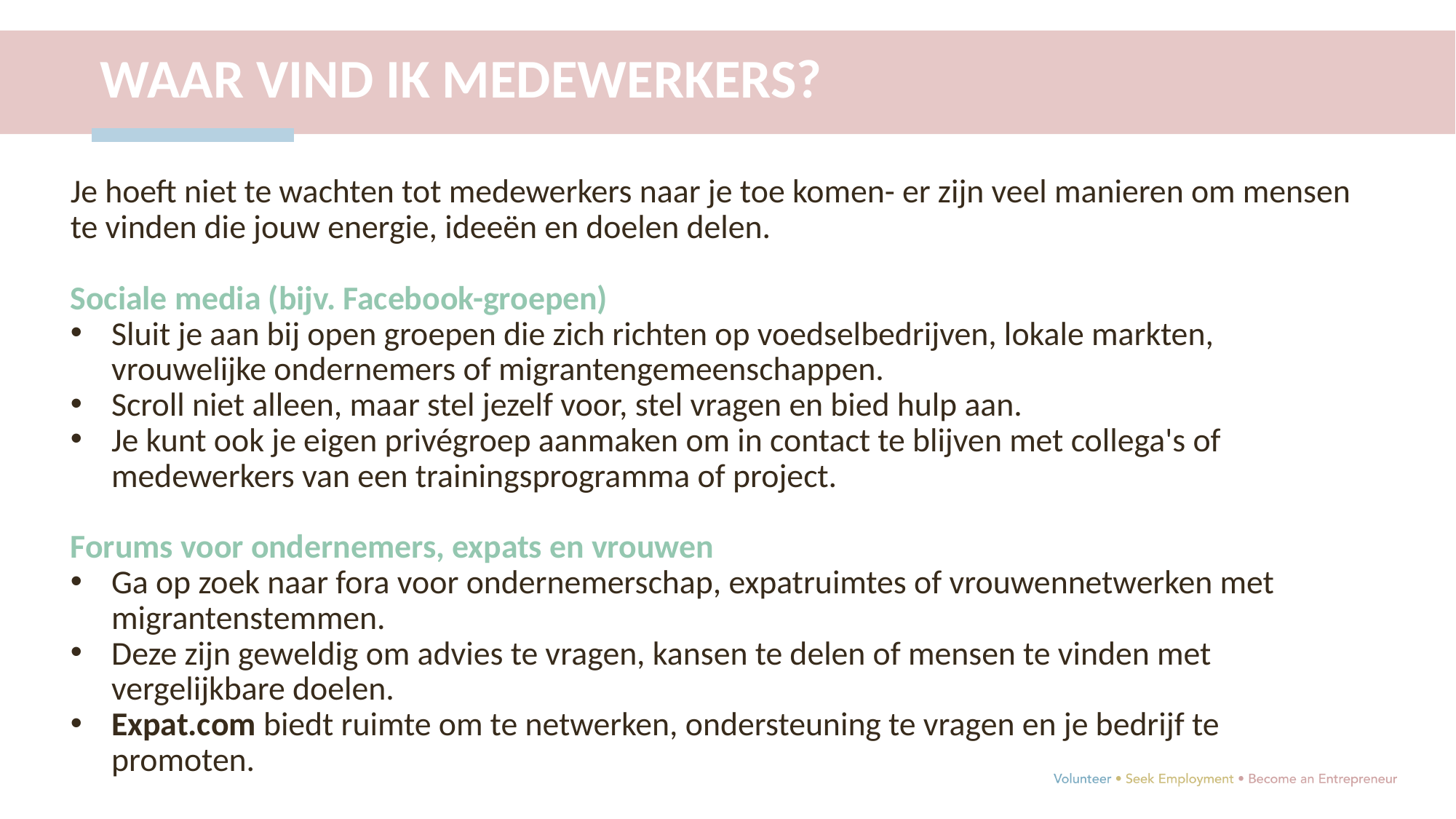

WAAR VIND IK MEDEWERKERS?
Je hoeft niet te wachten tot medewerkers naar je toe komen- er zijn veel manieren om mensen te vinden die jouw energie, ideeën en doelen delen.

Sociale media (bijv. Facebook-groepen)
Sluit je aan bij open groepen die zich richten op voedselbedrijven, lokale markten, vrouwelijke ondernemers of migrantengemeenschappen.
Scroll niet alleen, maar stel jezelf voor, stel vragen en bied hulp aan.
Je kunt ook je eigen privégroep aanmaken om in contact te blijven met collega's of medewerkers van een trainingsprogramma of project.

Forums voor ondernemers, expats en vrouwen
Ga op zoek naar fora voor ondernemerschap, expatruimtes of vrouwennetwerken met migrantenstemmen.
Deze zijn geweldig om advies te vragen, kansen te delen of mensen te vinden met vergelijkbare doelen.
Expat.com biedt ruimte om te netwerken, ondersteuning te vragen en je bedrijf te promoten.